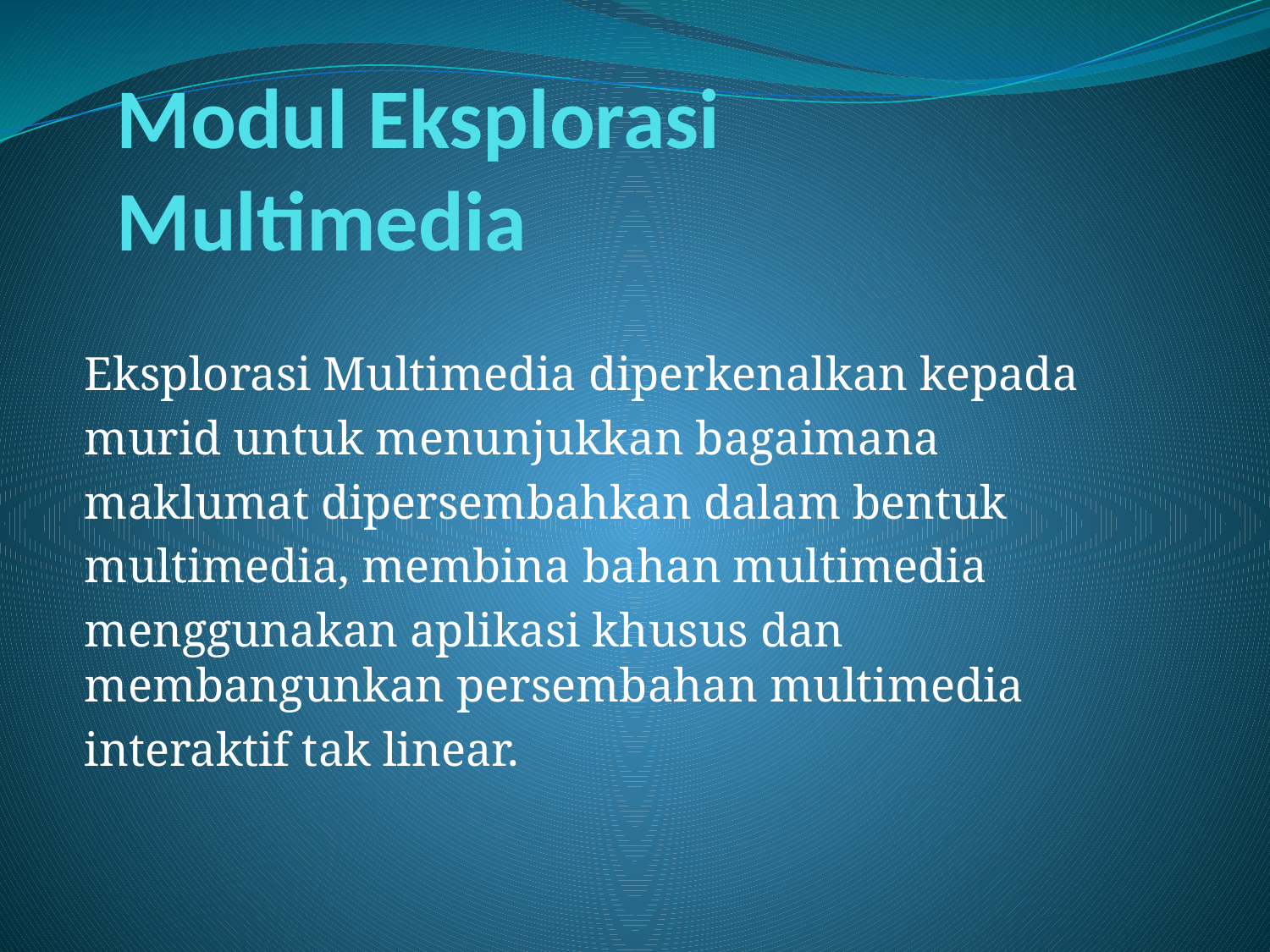

# Modul Eksplorasi Multimedia
Eksplorasi Multimedia diperkenalkan kepada
murid untuk menunjukkan bagaimana
maklumat dipersembahkan dalam bentuk
multimedia, membina bahan multimedia
menggunakan aplikasi khusus dan membangunkan persembahan multimedia
interaktif tak linear.